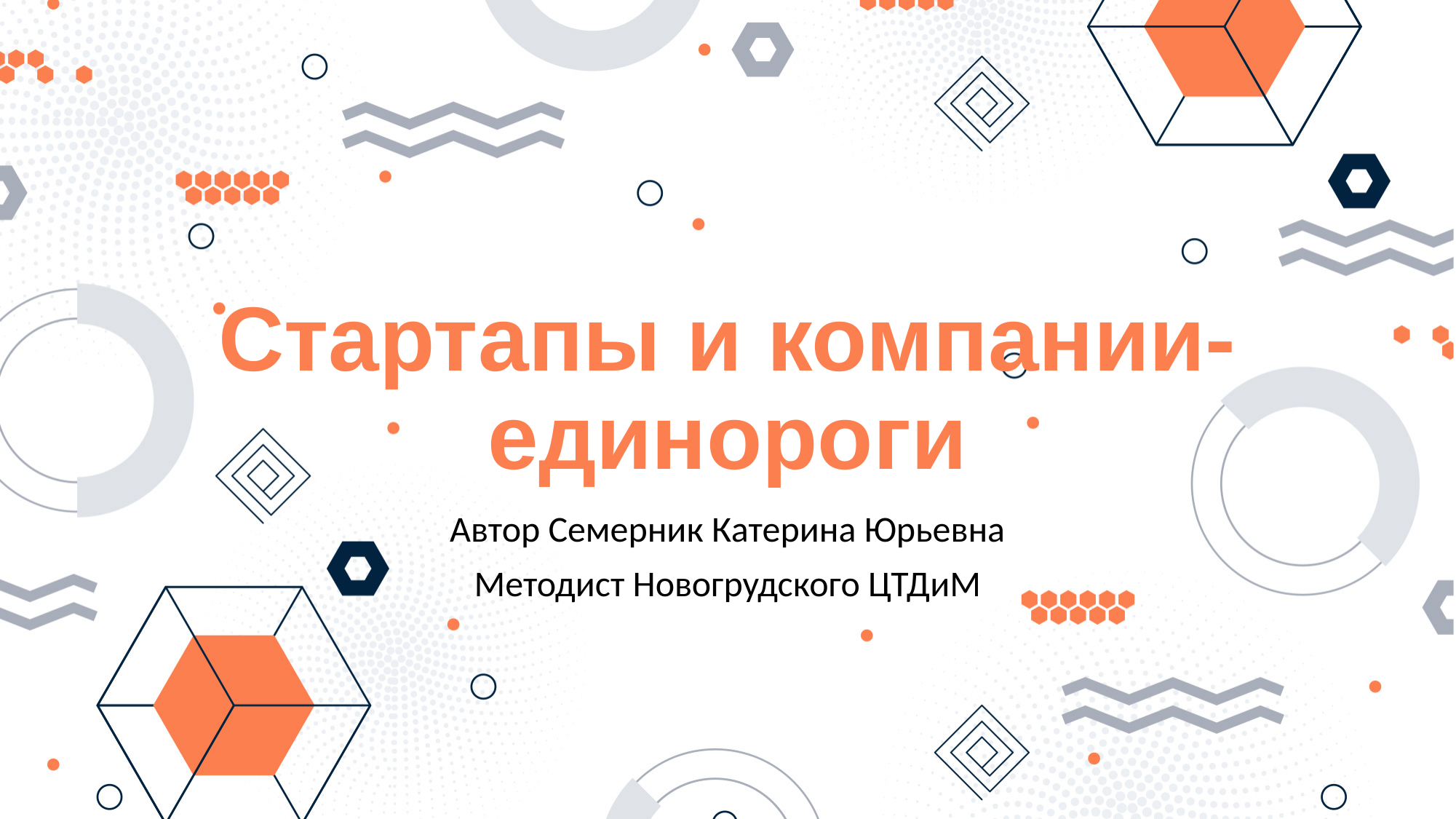

# Стартапы и компании-единороги
Автор Семерник Катерина Юрьевна
Методист Новогрудского ЦТДиМ